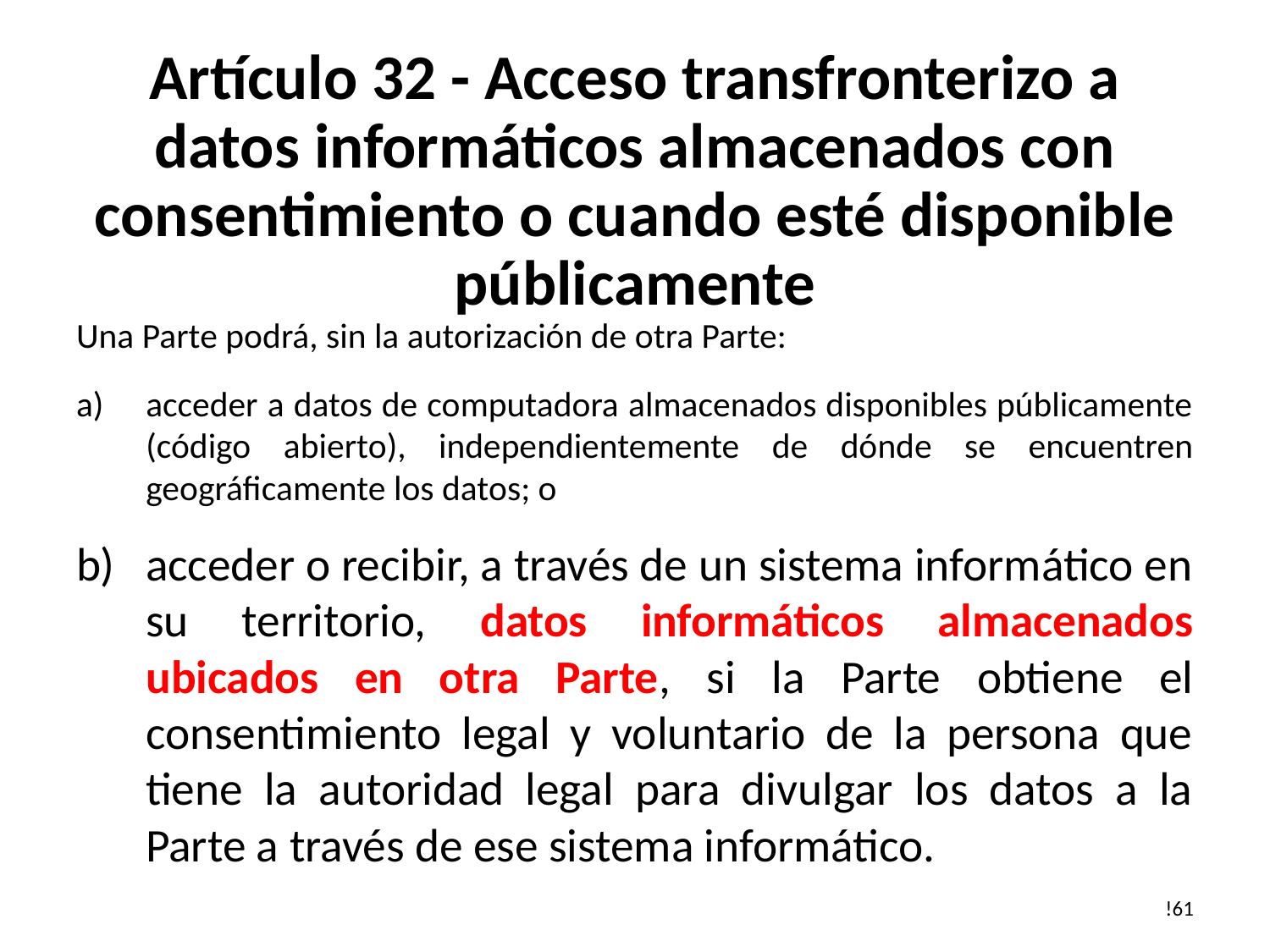

# Artículo 32 - Acceso transfronterizo a datos informáticos almacenados con consentimiento o cuando esté disponible públicamente
Una Parte podrá, sin la autorización de otra Parte:
acceder a datos de computadora almacenados disponibles públicamente (código abierto), independientemente de dónde se encuentren geográficamente los datos; o
acceder o recibir, a través de un sistema informático en su territorio, datos informáticos almacenados ubicados en otra Parte, si la Parte obtiene el consentimiento legal y voluntario de la persona que tiene la autoridad legal para divulgar los datos a la Parte a través de ese sistema informático.
!61